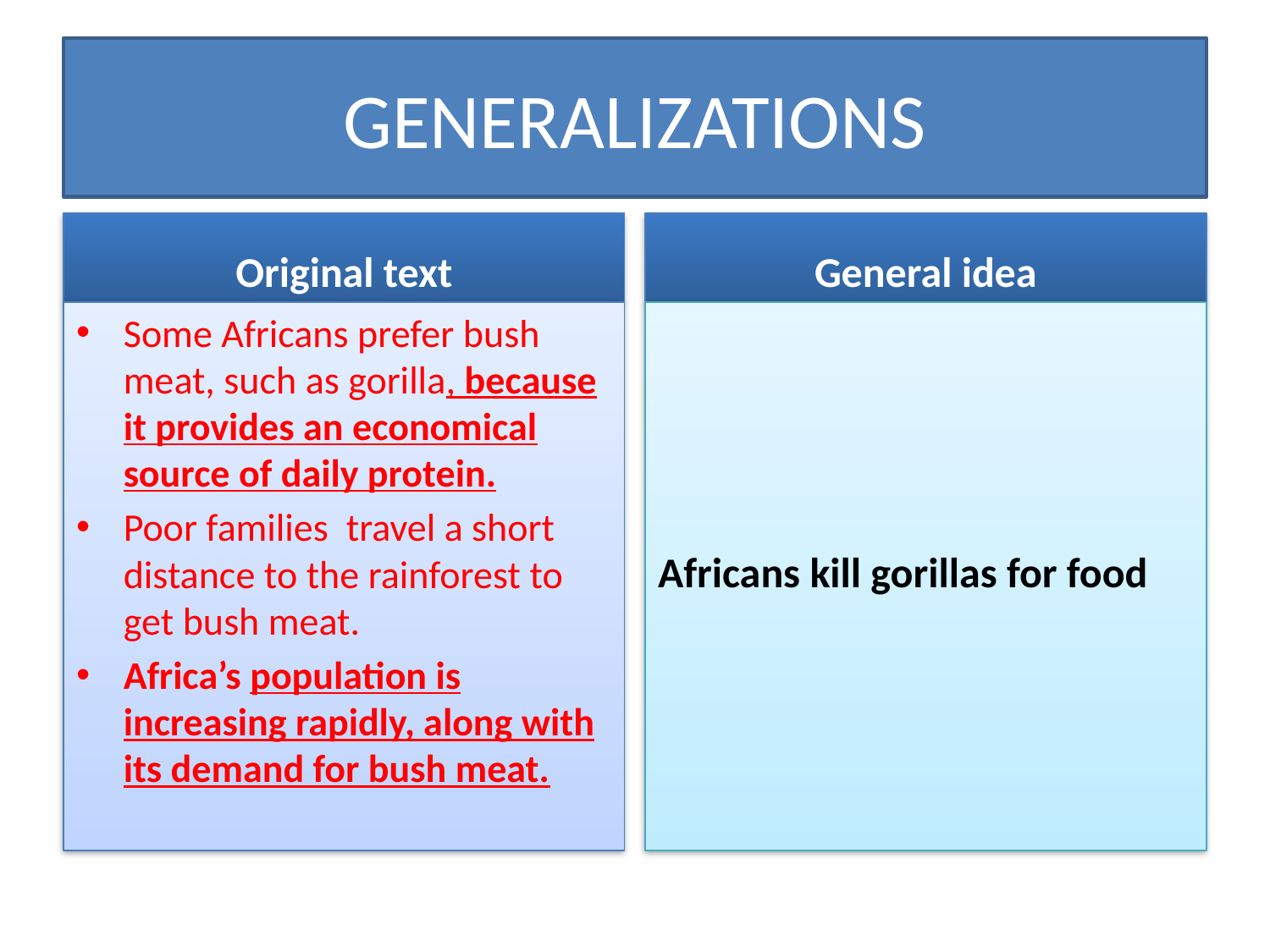

# GENERALIZATIONS
Original text
General idea
Some Africans prefer bush meat, such as gorilla, because it provides an economical source of daily protein.
Poor families  travel a short distance to the rainforest to get bush meat.
Africa’s population is increasing rapidly, along with its demand for bush meat.

Africans kill gorillas for food